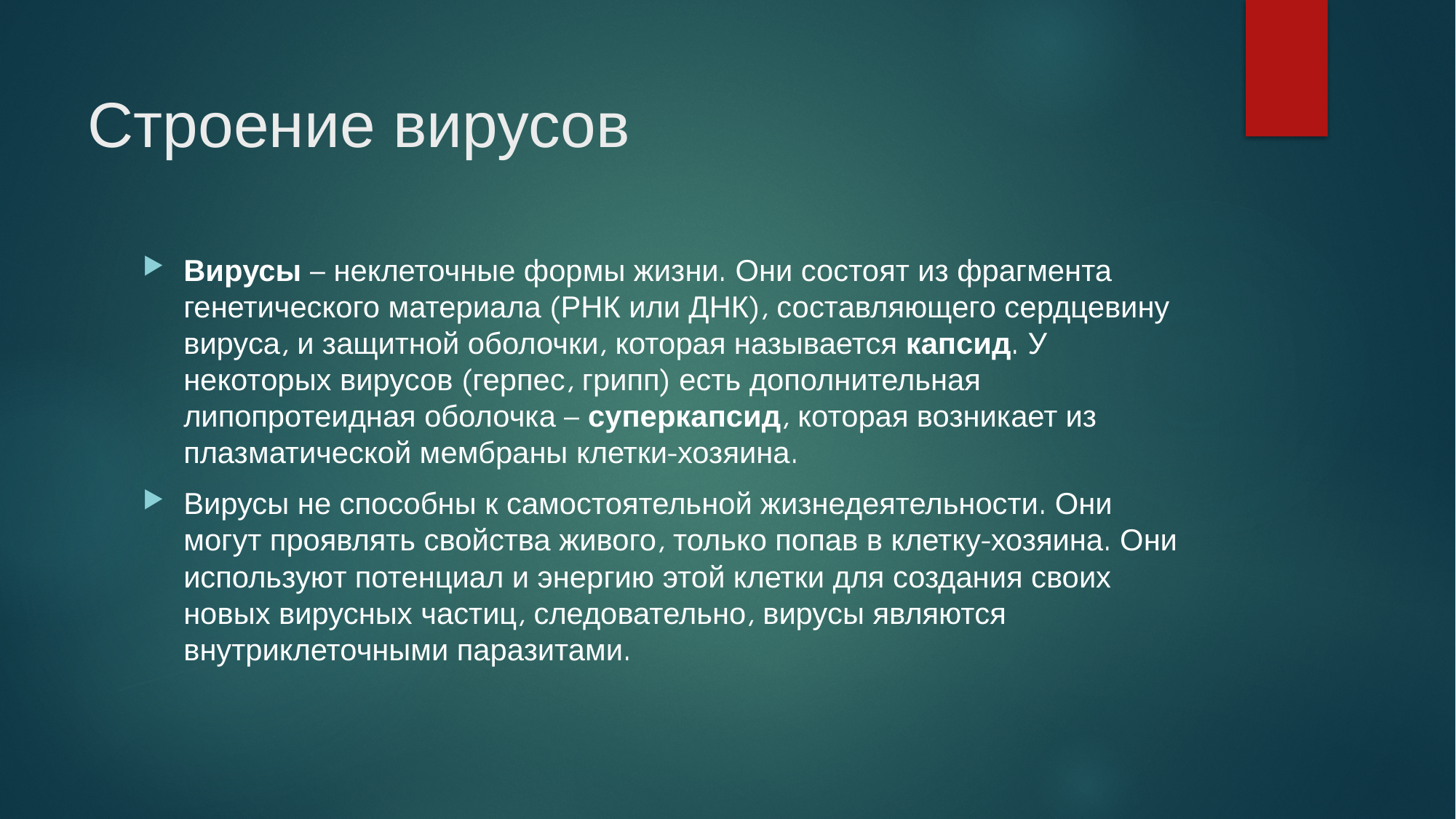

# Строение вирусов
Вирусы – неклеточные формы жизни. Они состоят из фрагмента генетического материала (РНК или ДНК), составляющего сердцевину вируса, и защитной оболочки, которая называется капсид. У некоторых вирусов (герпес, грипп) есть дополнительная липопротеидная оболочка – суперкапсид, которая возникает из плазматической мембраны клетки-хозяина.
Вирусы не способны к самостоятельной жизнедеятельности. Они могут проявлять свойства живого, только попав в клетку-хозяина. Они используют потенциал и энергию этой клетки для создания своих новых вирусных частиц, следовательно, вирусы являются внутриклеточными паразитами.